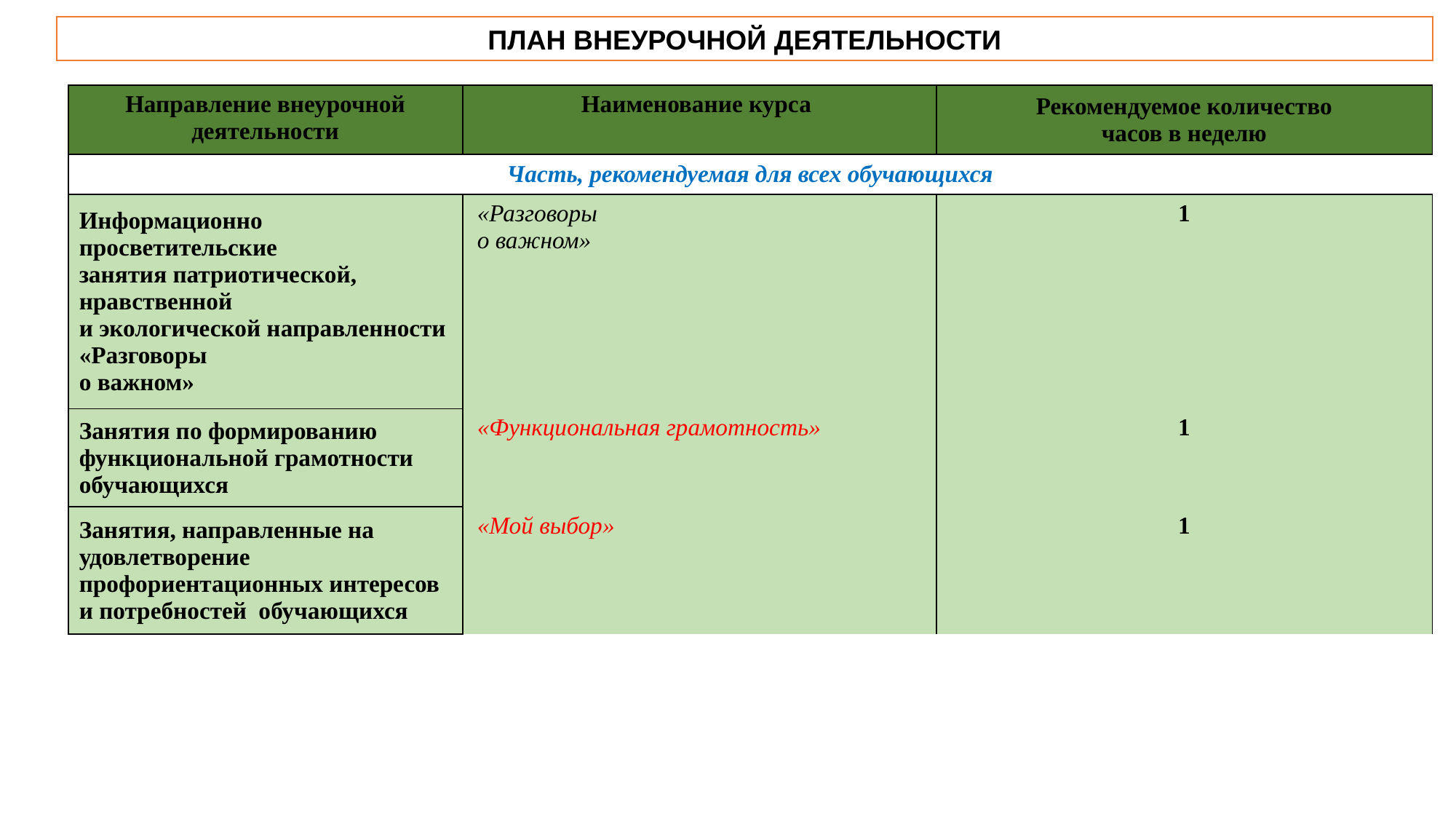

ПЛАН ВНЕУРОЧНОЙ ДЕЯТЕЛЬНОСТИ
| Направление внеурочной деятельности | Наименование курса | Рекомендуемое количество часов в неделю |
| --- | --- | --- |
| Часть, рекомендуемая для всех обучающихся |  |  |
| Информационно просветительские занятия патриотической, нравственной и экологической направленности «Разговоры о важном» | «Разговоры о важном» | 1 |
| Занятия по формированию функциональной грамотности обучающихся | «Функциональная грамотность» | 1 |
| Занятия, направленные на удовлетворение профориентационных интересов и потребностей обучающихся | «Мой выбор» | 1 |